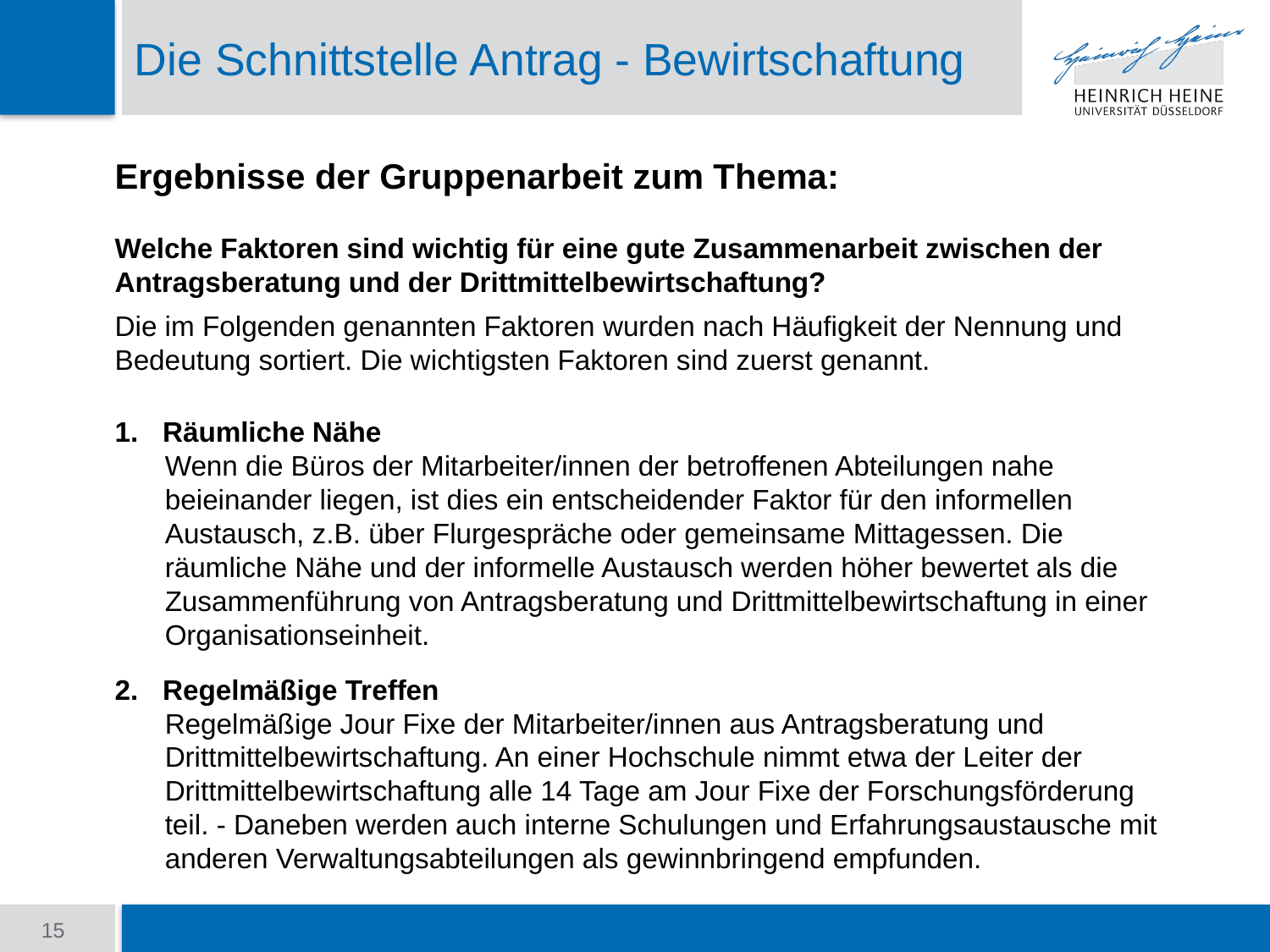

# Die Schnittstelle Antrag - Bewirtschaftung
Ergebnisse der Gruppenarbeit zum Thema:

Welche Faktoren sind wichtig für eine gute Zusammenarbeit zwischen der Antragsberatung und der Drittmittelbewirtschaftung?
Die im Folgenden genannten Faktoren wurden nach Häufigkeit der Nennung und Bedeutung sortiert. Die wichtigsten Faktoren sind zuerst genannt.

Räumliche Nähe
Wenn die Büros der Mitarbeiter/innen der betroffenen Abteilungen nahe beieinander liegen, ist dies ein entscheidender Faktor für den informellen Austausch, z.B. über Flurgespräche oder gemeinsame Mittagessen. Die räumliche Nähe und der informelle Austausch werden höher bewertet als die Zusammenführung von Antragsberatung und Drittmittelbewirtschaftung in einer Organisationseinheit.
Regelmäßige Treffen
Regelmäßige Jour Fixe der Mitarbeiter/innen aus Antragsberatung und Drittmittelbewirtschaftung. An einer Hochschule nimmt etwa der Leiter der Drittmittelbewirtschaftung alle 14 Tage am Jour Fixe der Forschungsförderung teil. - Daneben werden auch interne Schulungen und Erfahrungsaustausche mit anderen Verwaltungsabteilungen als gewinnbringend empfunden.

15